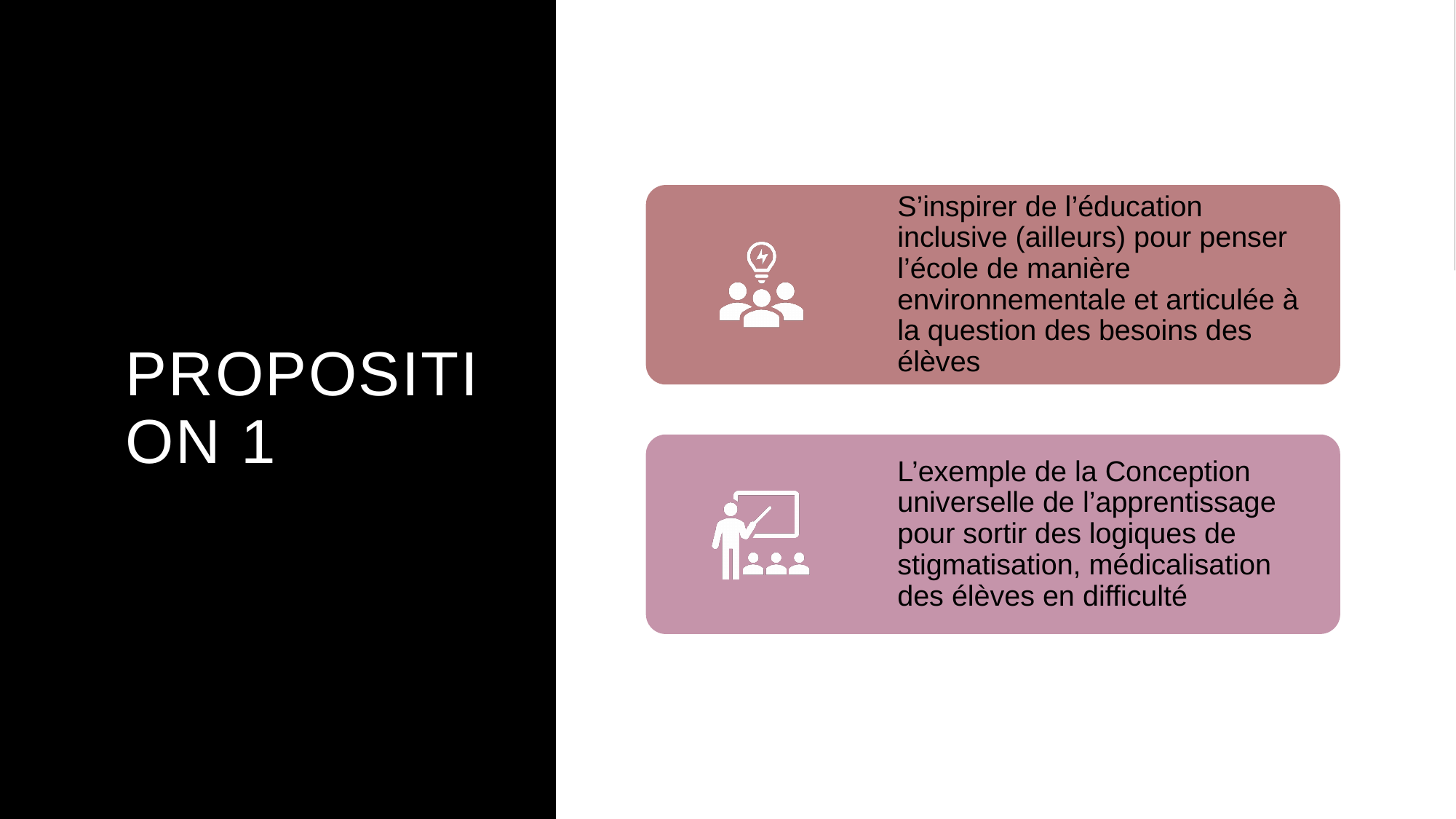

# Proposition 1
S’inspirer de l’éducation inclusive (ailleurs) pour penser l’école de manière environnementale et articulée à la question des besoins des élèves
L’exemple de la Conception universelle de l’apprentissage pour sortir des logiques de stigmatisation, médicalisation des élèves en difficulté